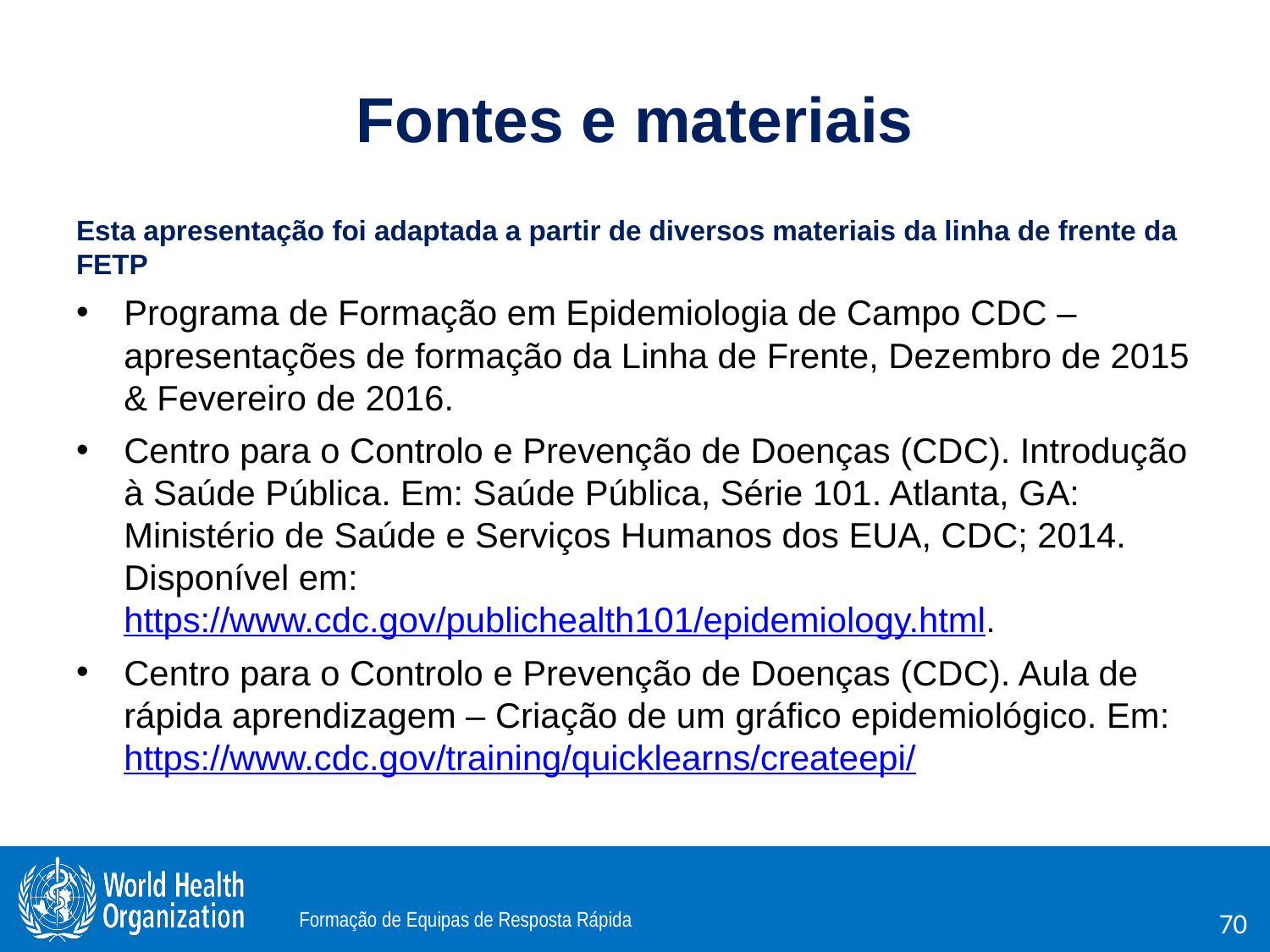

# Fontes e materiais
Esta apresentação foi adaptada a partir de diversos materiais da linha de frente da FETP
Programa de Formação em Epidemiologia de Campo CDC – apresentações de formação da Linha de Frente, Dezembro de 2015 & Fevereiro de 2016.
Centro para o Controlo e Prevenção de Doenças (CDC). Introdução à Saúde Pública. Em: Saúde Pública, Série 101. Atlanta, GA: Ministério de Saúde e Serviços Humanos dos EUA, CDC; 2014. Disponível em: https://www.cdc.gov/publichealth101/epidemiology.html.
Centro para o Controlo e Prevenção de Doenças (CDC). Aula de rápida aprendizagem – Criação de um gráfico epidemiológico. Em: https://www.cdc.gov/training/quicklearns/createepi/